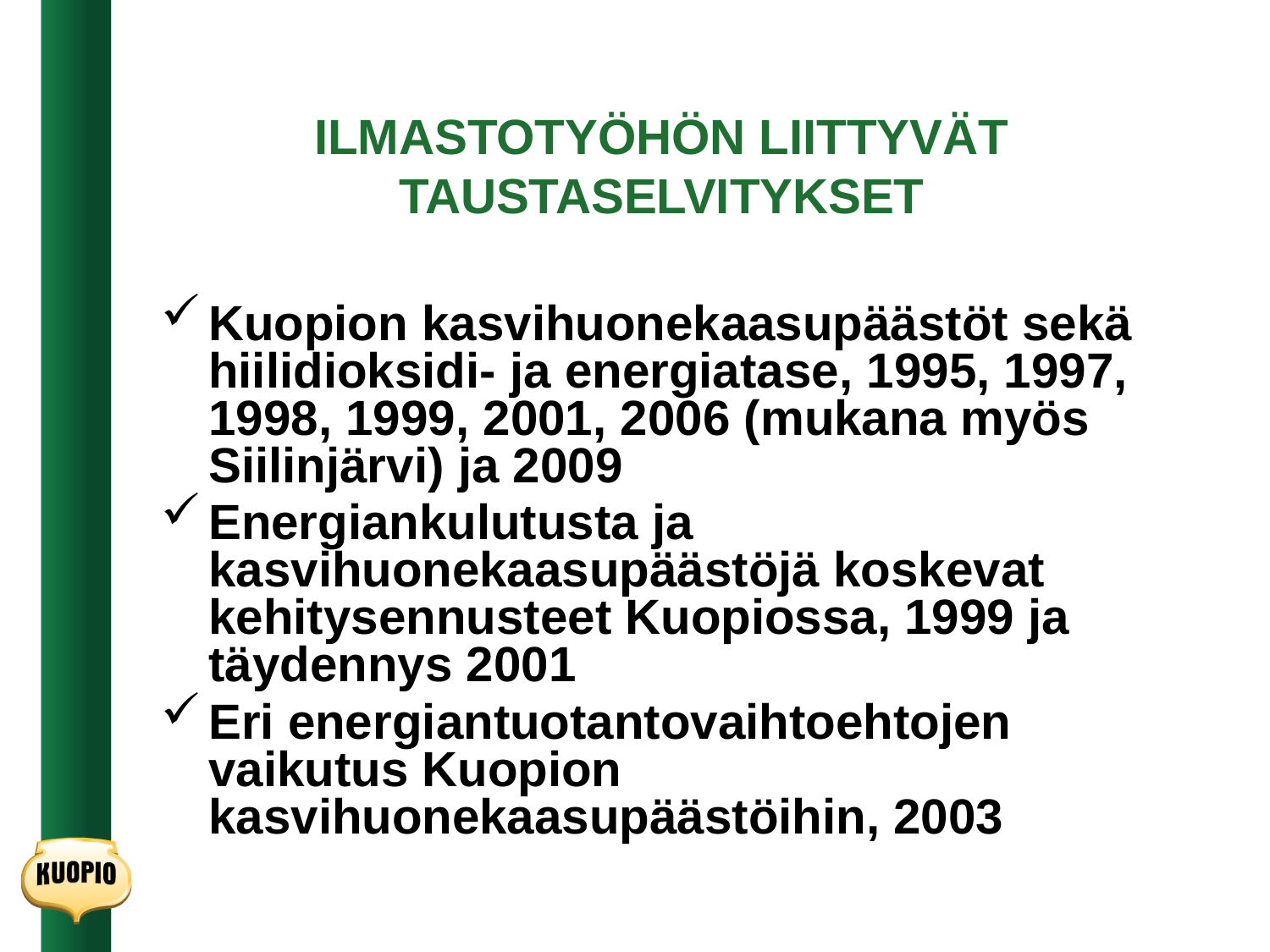

# ILMASTOTYÖHÖN LIITTYVÄT TAUSTASELVITYKSET
Kuopion kasvihuonekaasupäästöt sekä hiilidioksidi- ja energiatase, 1995, 1997, 1998, 1999, 2001, 2006 (mukana myös Siilinjärvi) ja 2009
Energiankulutusta ja kasvihuonekaasupäästöjä koskevat kehitysennusteet Kuopiossa, 1999 ja täydennys 2001
Eri energiantuotantovaihtoehtojen vaikutus Kuopion kasvihuonekaasupäästöihin, 2003